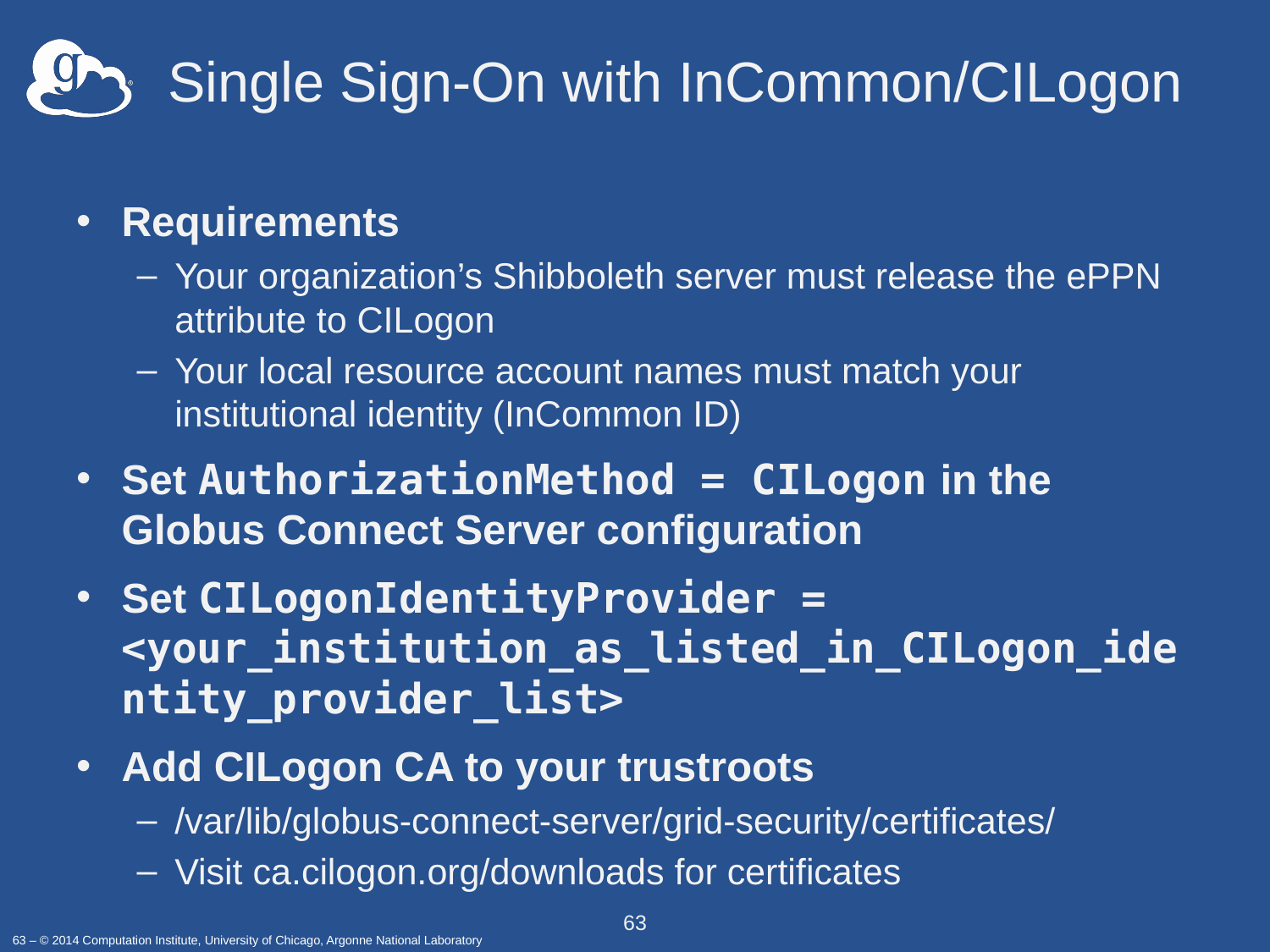

# Single Sign-On with InCommon/CILogon
Requirements
Your organization’s Shibboleth server must release the ePPN attribute to CILogon
Your local resource account names must match your institutional identity (InCommon ID)
Set AuthorizationMethod = CILogon in the Globus Connect Server configuration
Set CILogonIdentityProvider = <your_institution_as_listed_in_CILogon_identity_provider_list>
Add CILogon CA to your trustroots
/var/lib/globus-connect-server/grid-security/certificates/
Visit ca.cilogon.org/downloads for certificates
63
63 – © 2014 Computation Institute, University of Chicago, Argonne National Laboratory